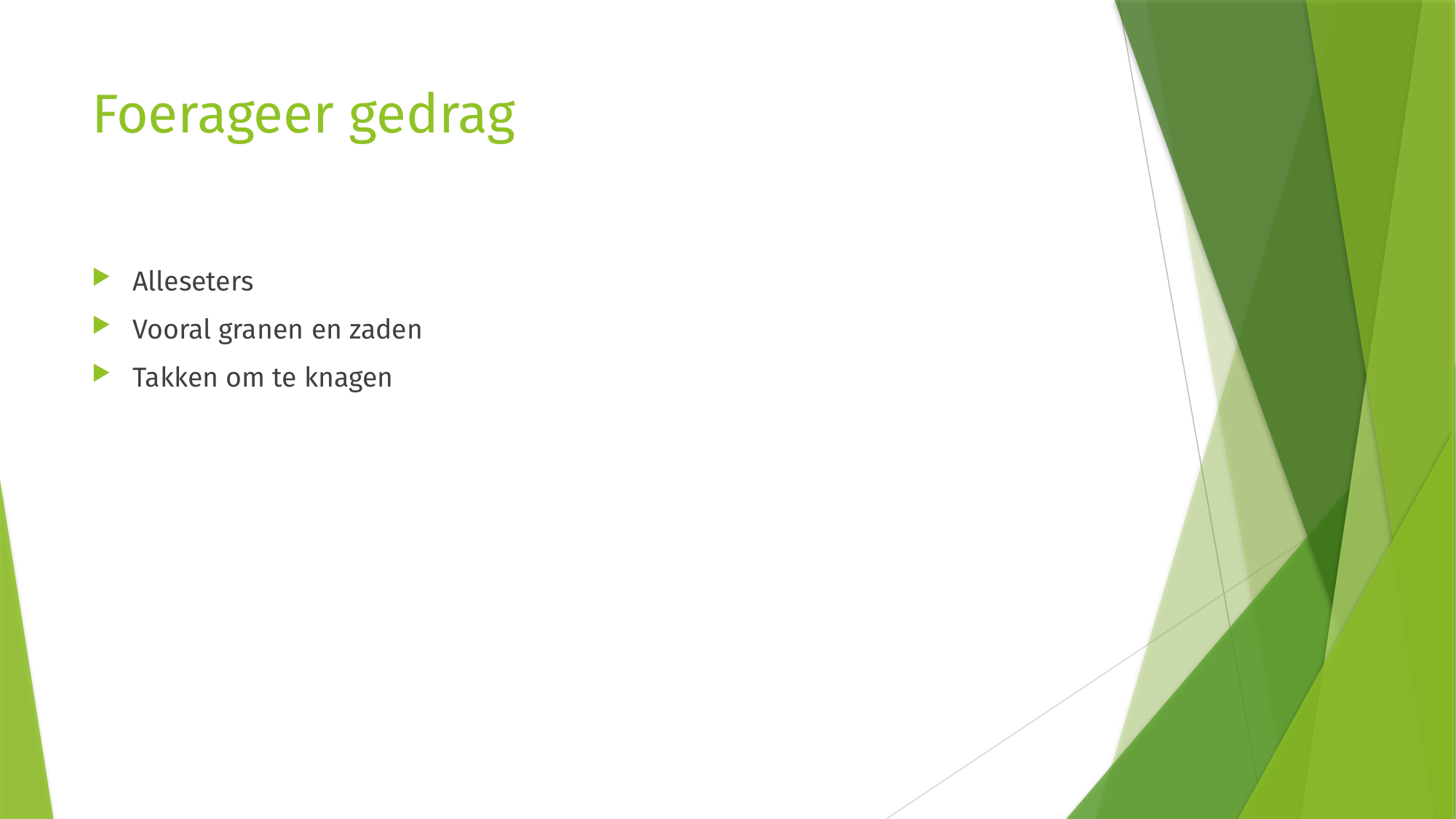

# Foerageer gedrag
Alleseters
Vooral granen en zaden
Takken om te knagen